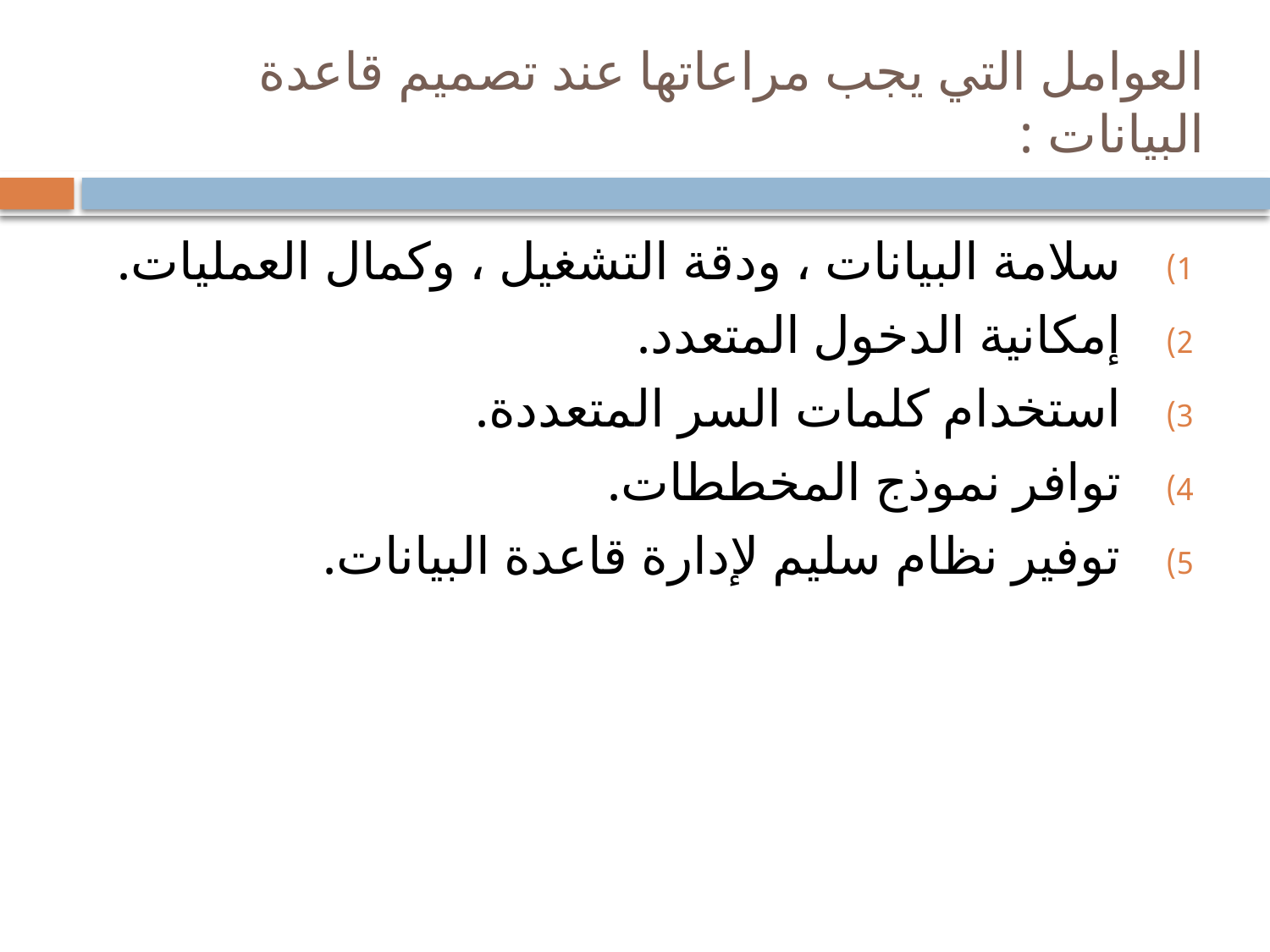

# العوامل التي يجب مراعاتها عند تصميم قاعدة البيانات :
سلامة البيانات ، ودقة التشغيل ، وكمال العمليات.
إمكانية الدخول المتعدد.
استخدام كلمات السر المتعددة.
توافر نموذج المخططات.
توفير نظام سليم لإدارة قاعدة البيانات.